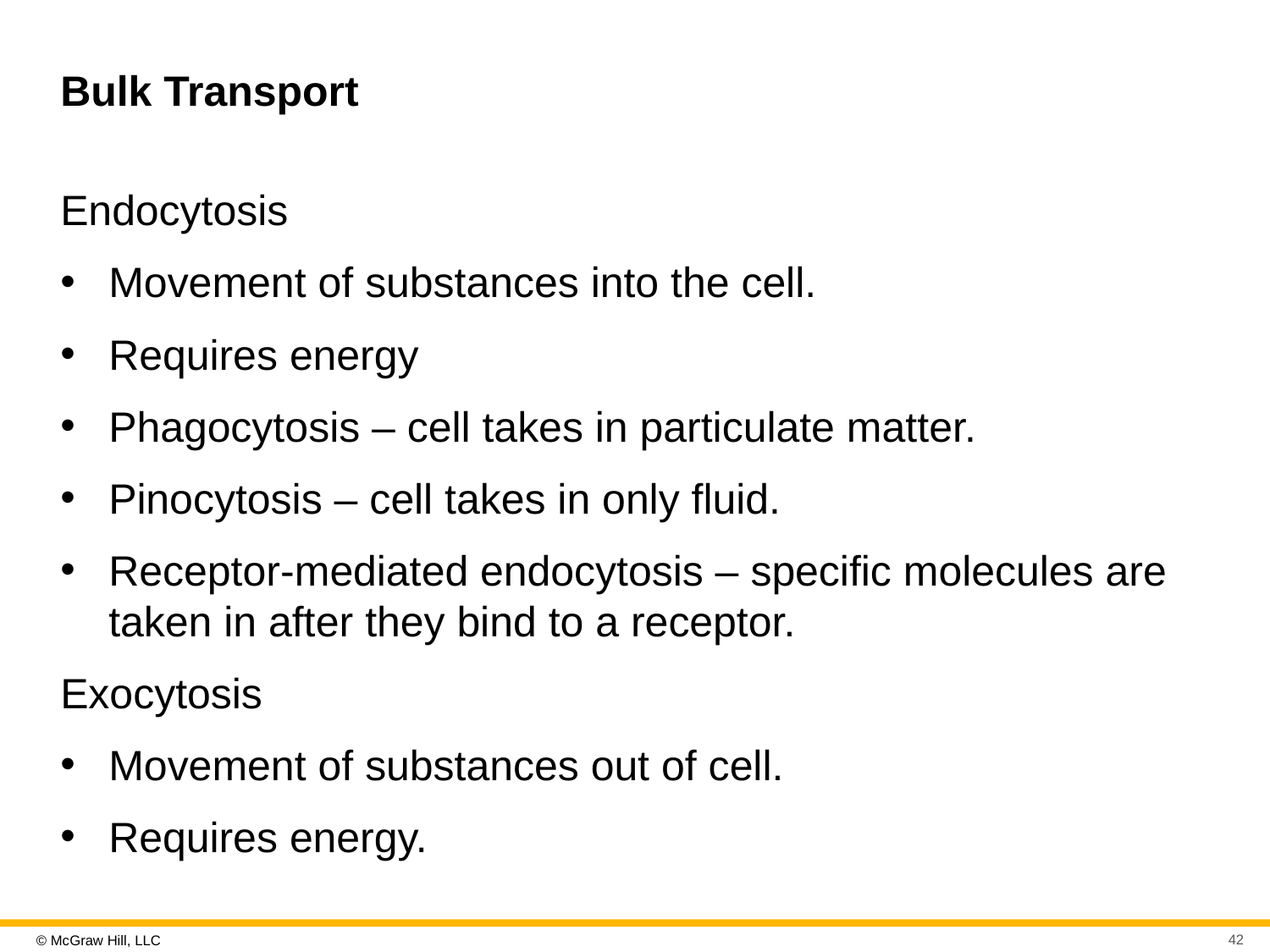

# Bulk Transport
Endocytosis
Movement of substances into the cell.
Requires energy
Phagocytosis – cell takes in particulate matter.
Pinocytosis – cell takes in only fluid.
Receptor-mediated endocytosis – specific molecules are taken in after they bind to a receptor.
Exocytosis
Movement of substances out of cell.
Requires energy.
42